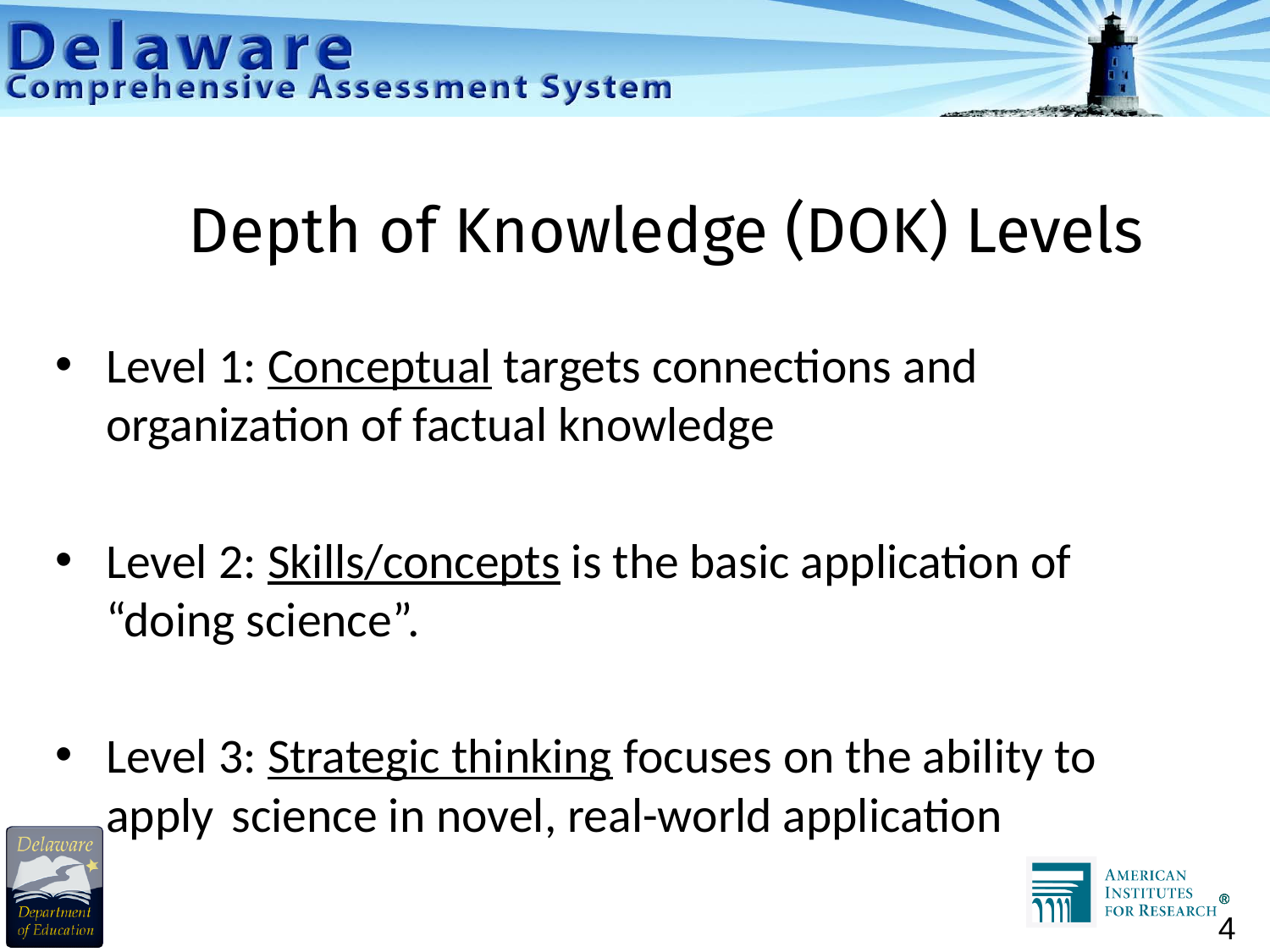

# Depth of Knowledge (DOK) Levels
Level 1: Conceptual targets connections and  				organization of factual knowledge

Level 2: Skills/concepts is the basic application of 			“doing science”.

Level 3: Strategic thinking focuses on the ability to apply 		science in novel, real-world application